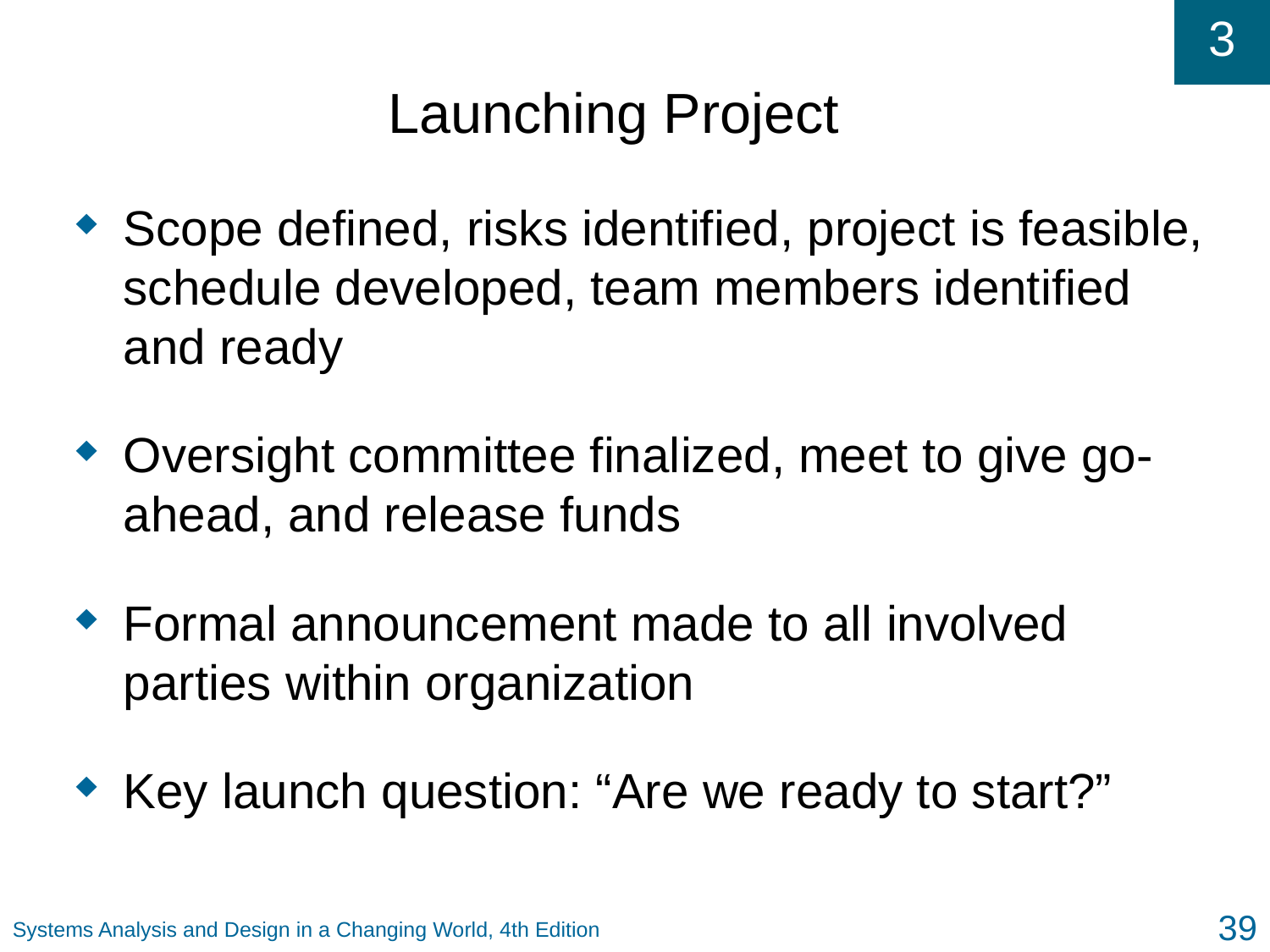

# Launching Project
Scope defined, risks identified, project is feasible, schedule developed, team members identified and ready
Oversight committee finalized, meet to give go-ahead, and release funds
Formal announcement made to all involved parties within organization
Key launch question: “Are we ready to start?”
39
Systems Analysis and Design in a Changing World, 4th Edition